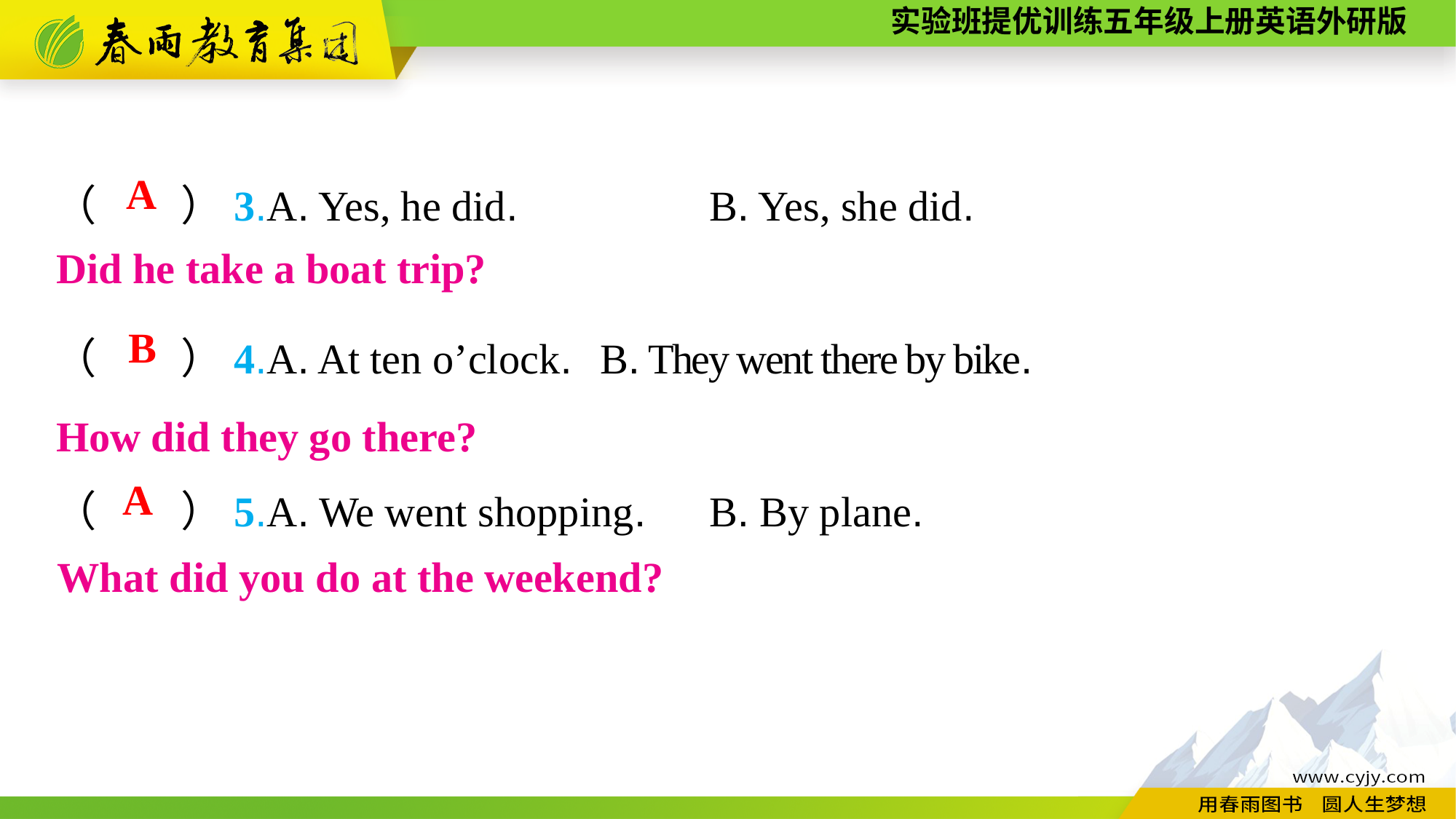

（　　）3.A. Yes, he did.		B. Yes, she did.

（　　）4.A. At ten o’clock.	B. They went there by bike.

（　　）5.A. We went shopping.	B. By plane.
A
Did he take a boat trip?
B
How did they go there?
A
What did you do at the weekend?